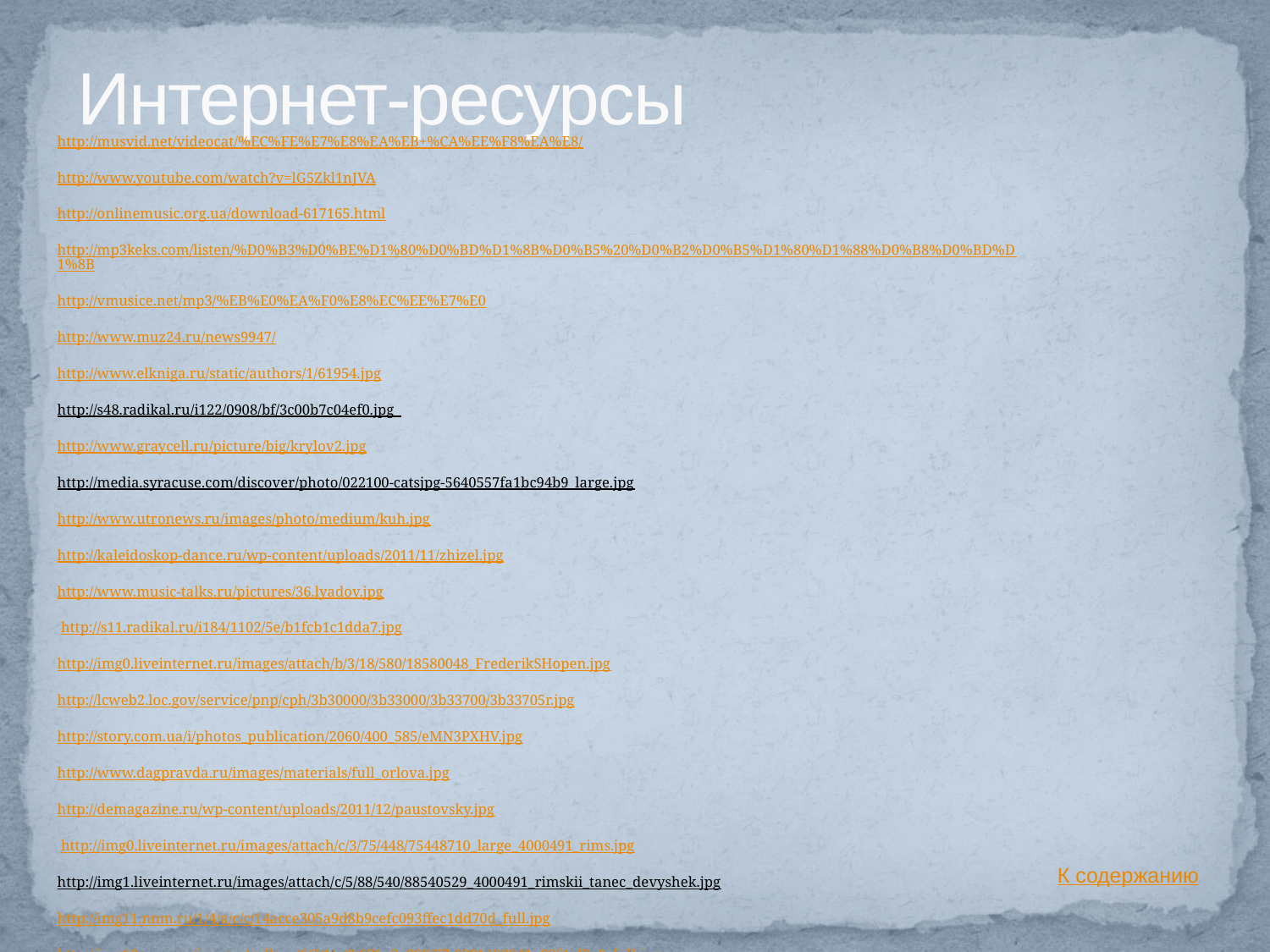

# Интернет-ресурсы
http://musvid.net/videocat/%EC%FE%E7%E8%EA%EB+%CA%EE%F8%EA%E8/

http://www.youtube.com/watch?v=lG5Zkl1nJVA

http://onlinemusic.org.ua/download-617165.html

http://mp3keks.com/listen/%D0%B3%D0%BE%D1%80%D0%BD%D1%8B%D0%B5%20%D0%B2%D0%B5%D1%80%D1%88%D0%B8%D0%BD%D1%8B

http://vmusice.net/mp3/%EB%E0%EA%F0%E8%EC%EE%E7%E0

http://www.muz24.ru/news9947/

http://www.elkniga.ru/static/authors/1/61954.jpg

http://s48.radikal.ru/i122/0908/bf/3c00b7c04ef0.jpg

http://www.graycell.ru/picture/big/krylov2.jpg

http://media.syracuse.com/discover/photo/022100-catsjpg-5640557fa1bc94b9_large.jpg

http://www.utronews.ru/images/photo/medium/kuh.jpg

http://kaleidoskop-dance.ru/wp-content/uploads/2011/11/zhizel.jpg

http://www.music-talks.ru/pictures/36.lyadov.jpg

 http://s11.radikal.ru/i184/1102/5e/b1fcb1c1dda7.jpg

http://img0.liveinternet.ru/images/attach/b/3/18/580/18580048_FrederikSHopen.jpg

http://lcweb2.loc.gov/service/pnp/cph/3b30000/3b33000/3b33700/3b33705r.jpg

http://story.com.ua/i/photos_publication/2060/400_585/eMN3PXHV.jpg

http://www.dagpravda.ru/images/materials/full_orlova.jpg

http://demagazine.ru/wp-content/uploads/2011/12/paustovsky.jpg

 http://img0.liveinternet.ru/images/attach/c/3/75/448/75448710_large_4000491_rims.jpg

http://img1.liveinternet.ru/images/attach/c/5/88/540/88540529_4000491_rimskii_tanec_devyshek.jpg

http://img11.nnm.ru/1/4/a/c/c/14acce305a9d8b9cefc093ffec1dd70d_full.jpg

http://img13.nnm.ru/imagez/gallery/6/7/1/a/3/671a3e93057b6031480241a03f4af2a8_full.jpg
К содержанию